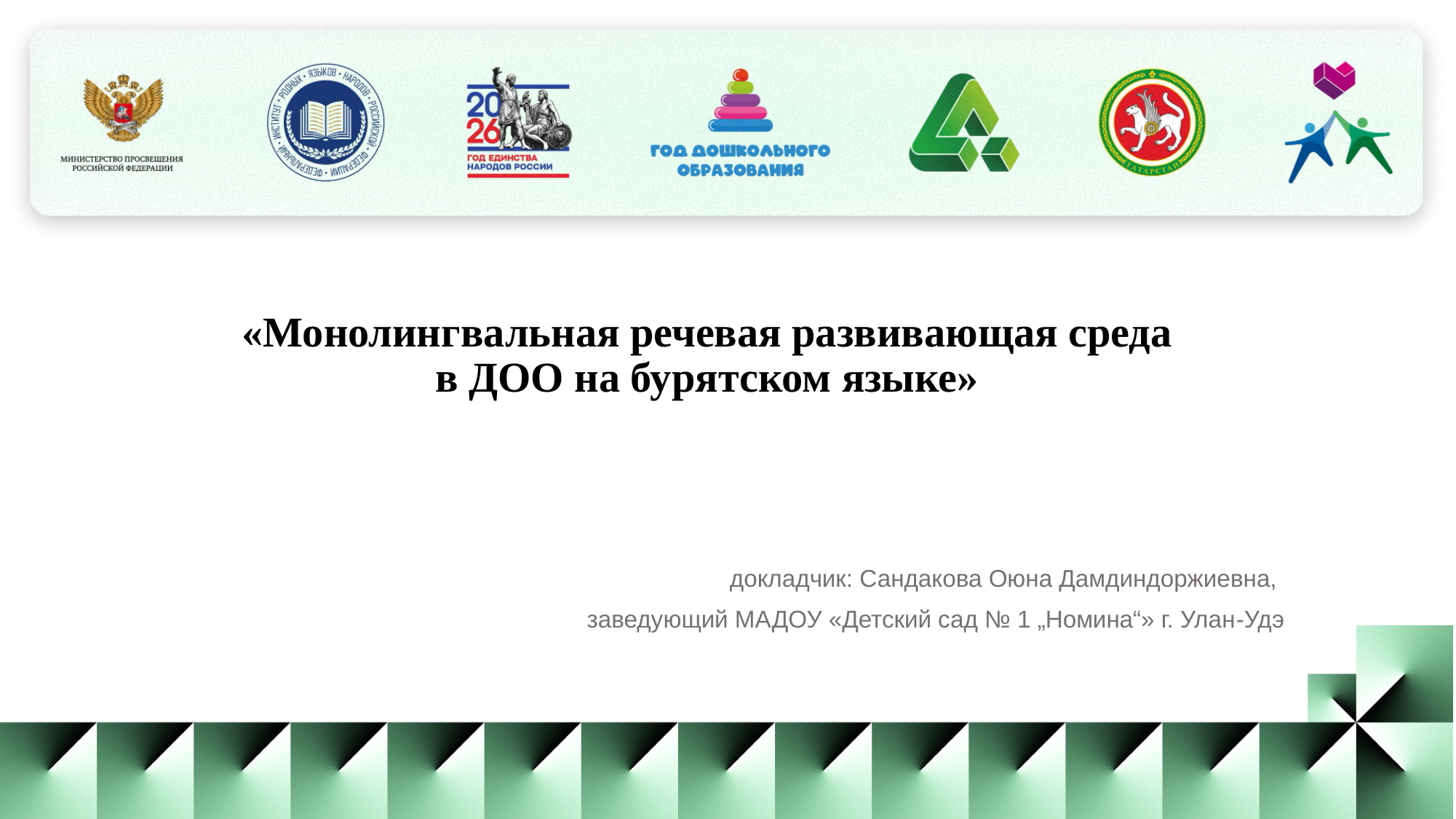

«Монолингвальная речевая развивающая среда 
в ДОО на бурятском языке»
докладчик: Сандакова Оюна Дамдиндоржиевна,
заведующий МАДОУ «Детский сад № 1 „Номина“» г. Улан-Удэ